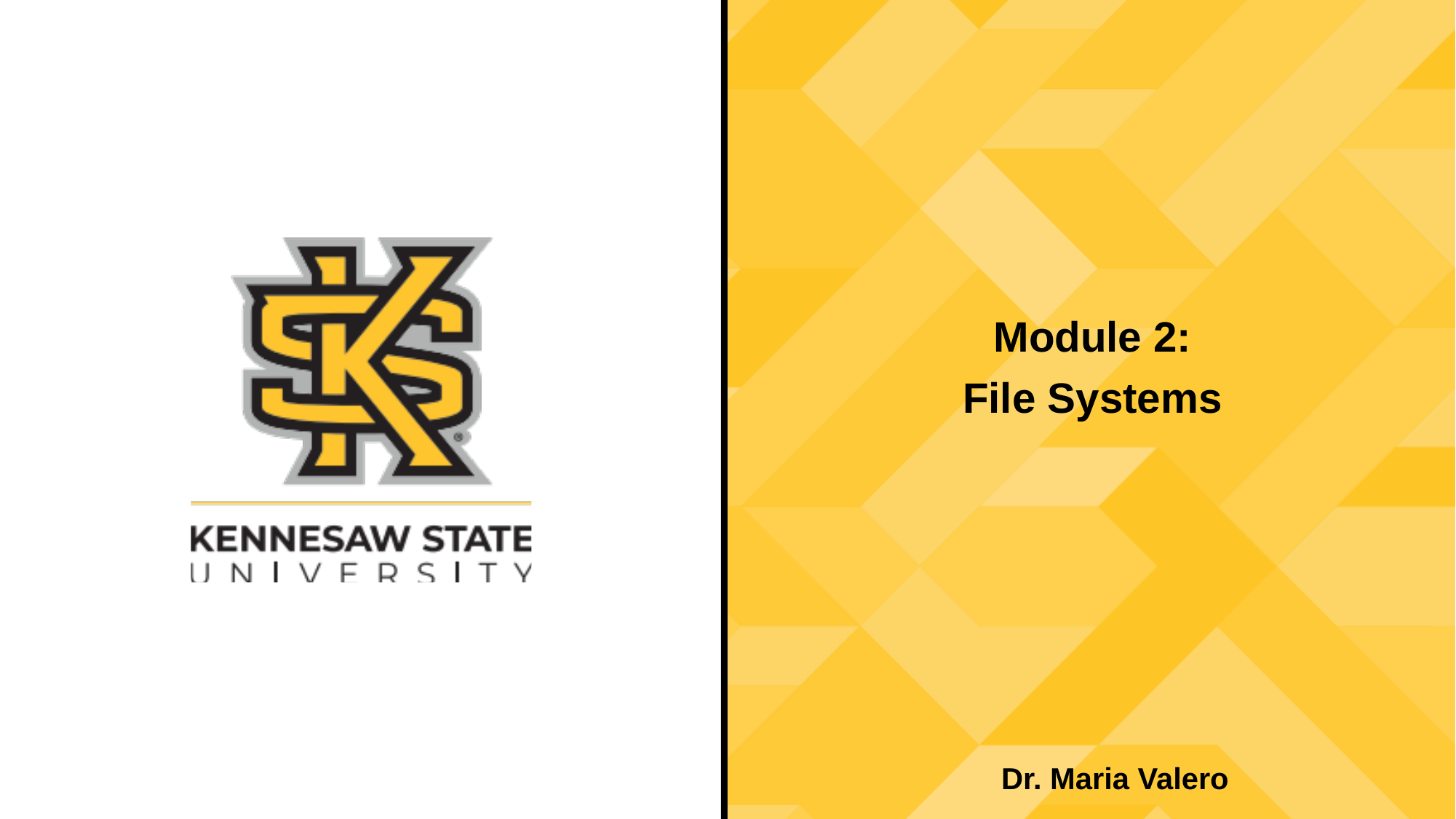

Module 2:
File Systems
Dr. Maria Valero